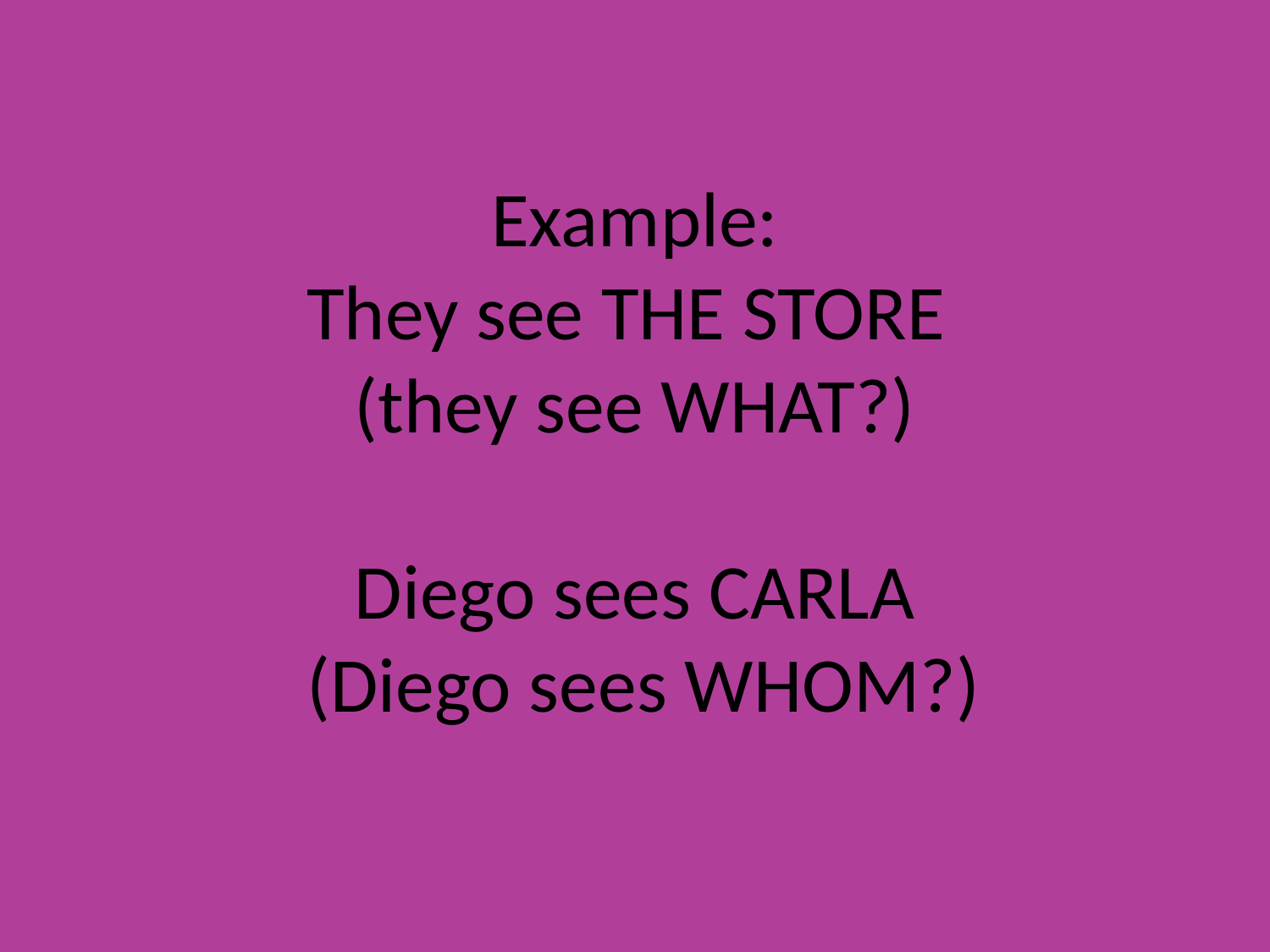

# Example: They see THE STORE (they see WHAT?) Diego sees CARLA (Diego sees WHOM?)